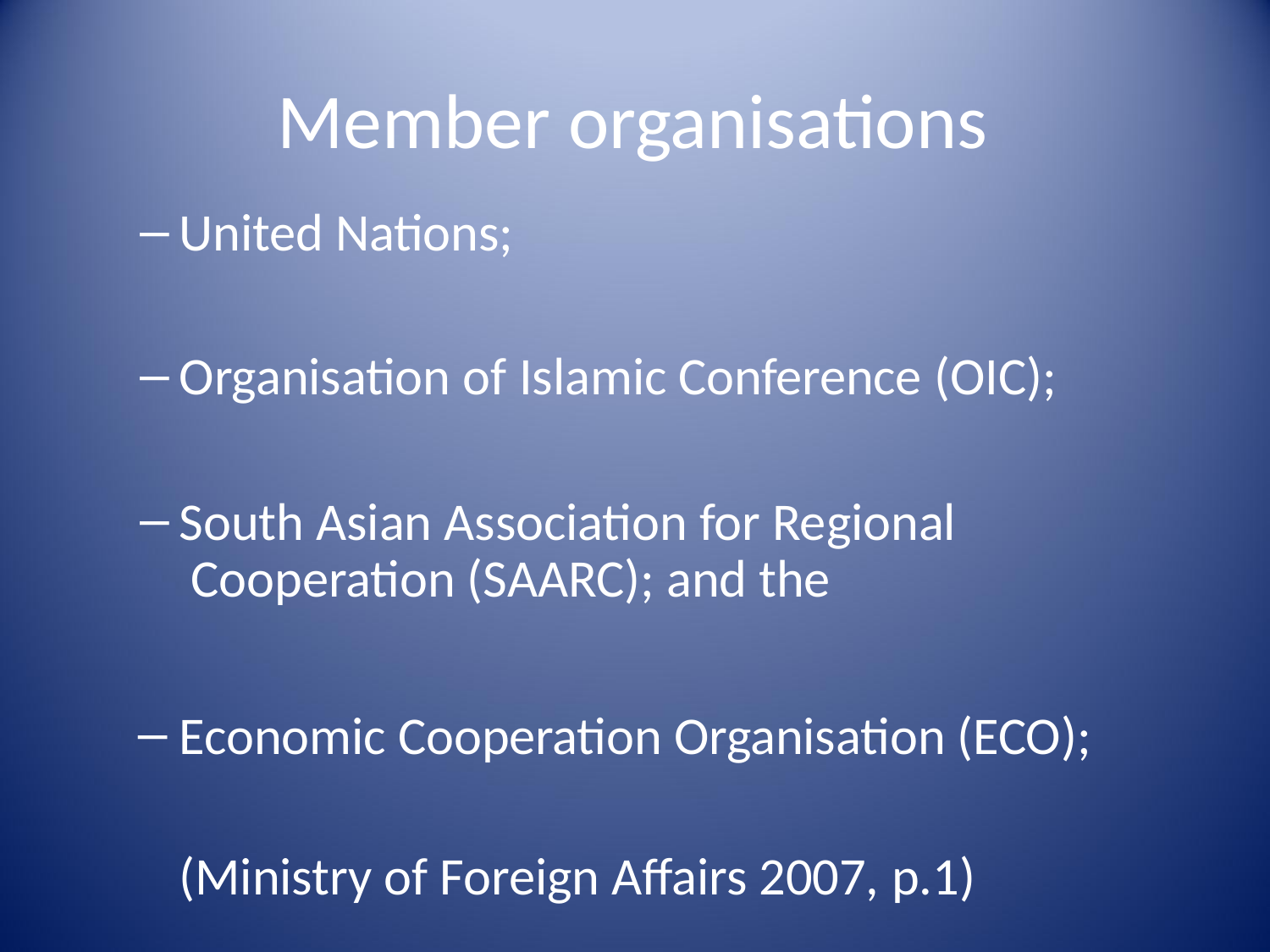

# Member organisations
United Nations;

Organisation of Islamic Conference (OIC);

South Asian Association for Regional  Cooperation (SAARC); and the
Economic Cooperation Organisation (ECO);  (Ministry of Foreign Affairs 2007, p.1)